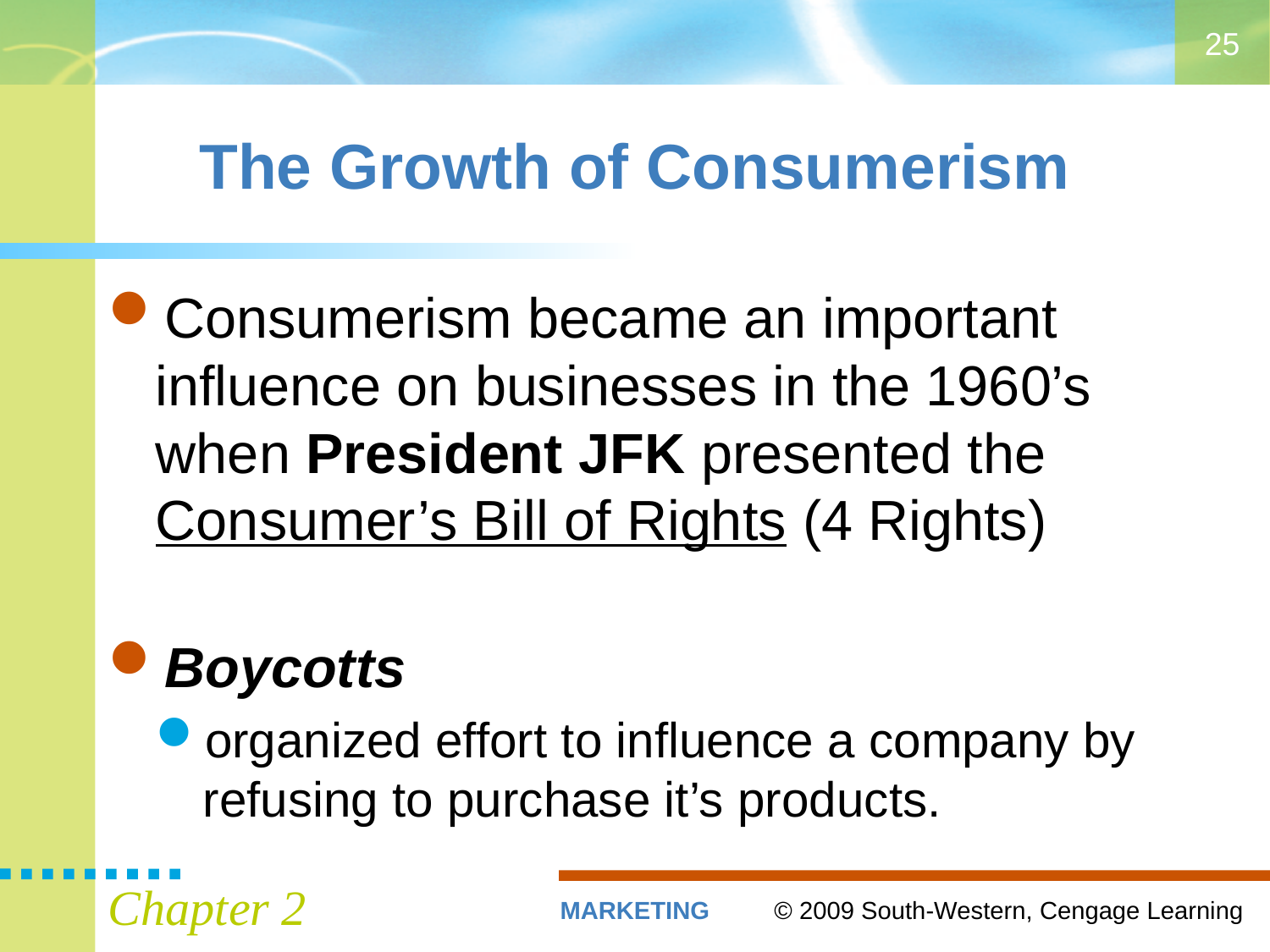

25
# The Growth of Consumerism
Consumerism became an important influence on businesses in the 1960’s when President JFK presented the Consumer’s Bill of Rights (4 Rights)
Boycotts
organized effort to influence a company by refusing to purchase it’s products.
Chapter 2